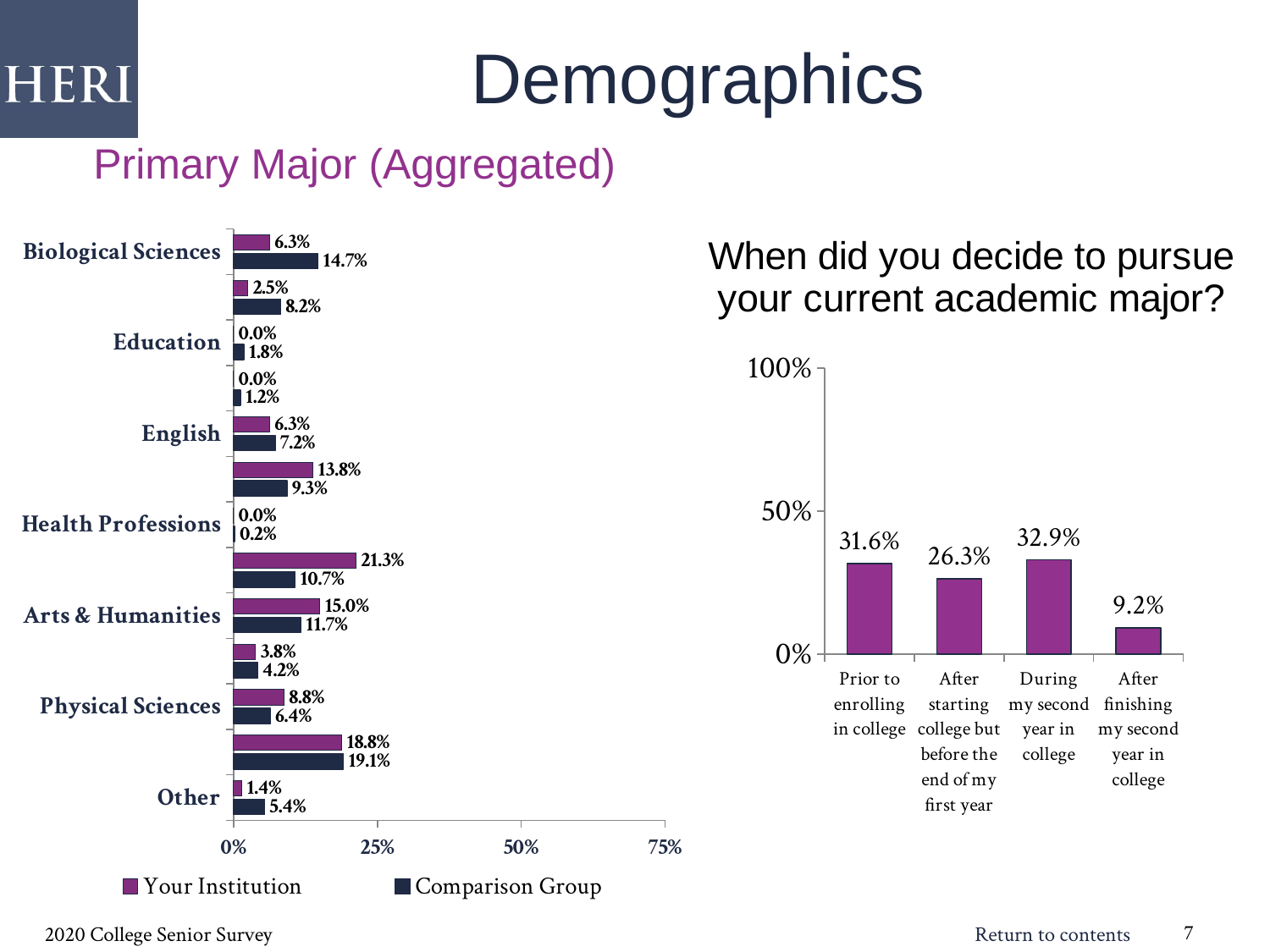

# Demographics
Primary Major (Aggregated)

### Chart: When did you decide to pursue your current academic major?

| Category | Your institution |
|---|---|
| Prior to enrolling in college | 0.316 |
| After starting college but before the end of my first year | 0.263 |
| During my second year in college | 0.329 |
| After finishing my second year in college | 0.092 |

### Chart

| Category | Comparison Group | Your Institution |
|---|---|---|
| Other | 0.054 | 0.014 |
| Social Sciences | 0.191 | 0.188 |
| Physical Sciences | 0.064 | 0.088 |
| Math or Computer Science | 0.042 | 0.038 |
| Arts & Humanities | 0.117 | 0.15 |
| History or Political Science | 0.107 | 0.213 |
| Health Professions | 0.002 | 0.0 |
| Fine Arts | 0.093 | 0.138 |
| English | 0.072 | 0.063 |
| Engineering | 0.012 | 0.0 |
| Education | 0.018 | 0.0 |
| Business | 0.082 | 0.025 |
| Biological Sciences | 0.147 | 0.063 |
2020 College Senior Survey
7